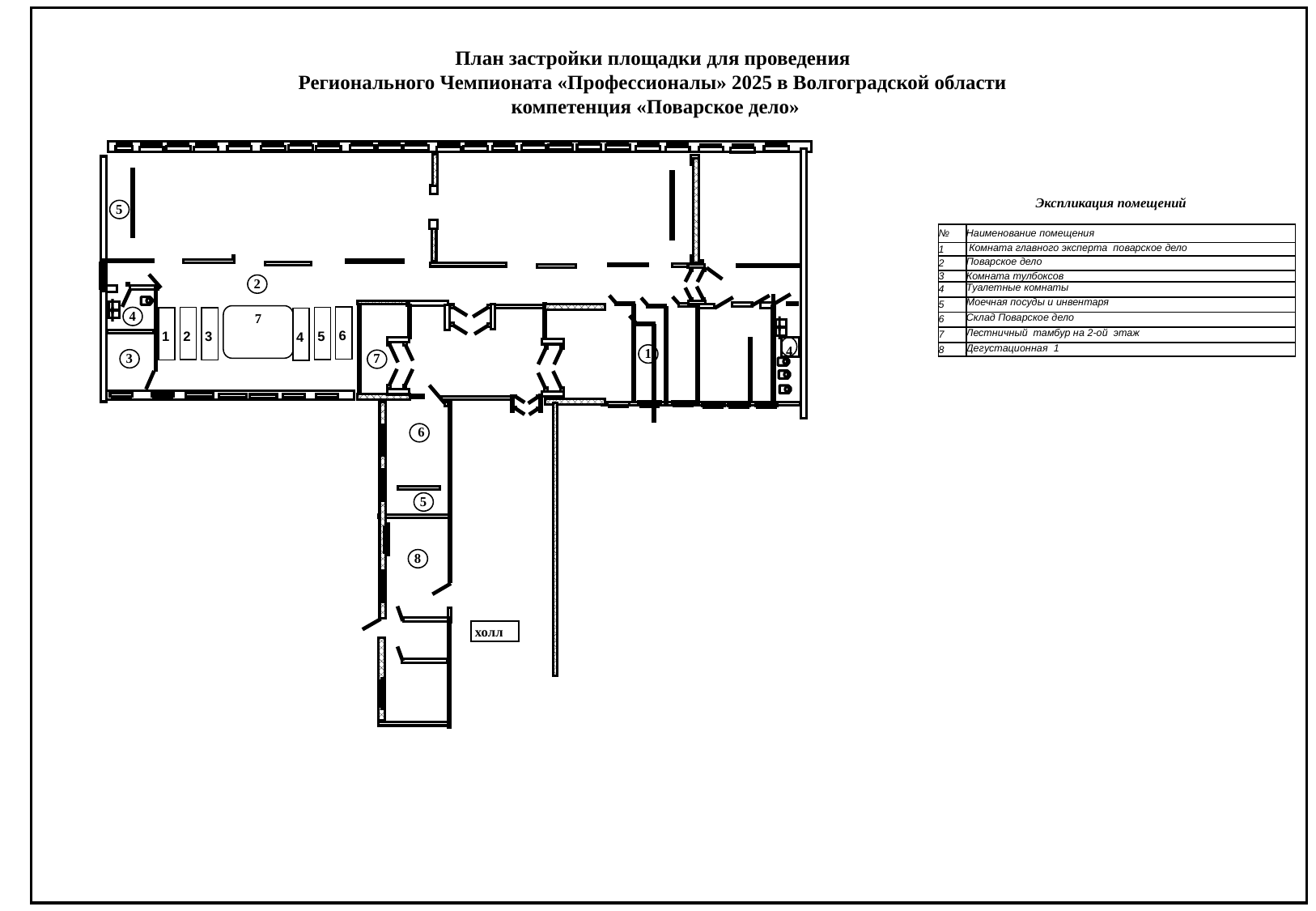

План застройки площадки для проведения
Регионального Чемпионата «Профессионалы» 2025 в Волгоградской области
компетенция «Поварское дело»

Экспликация помещений
5

| № | Наименование помещения |
| --- | --- |
| 1 | Комната главного эксперта поварское дело |
| 2 | Поварское дело |
| 3 | Комната тулбоксов |
| 4 | Туалетные комнаты |
| 5 | Моечная посуды и инвентаря |
| 6 | Склад Поварское дело |
| 7 | Лестничный тамбур на 2-ой этаж |
| 8 | Дегустационная 1 |

2

4

7

6

2

5

1

3

4

1

4
3

7

6

5

8

холл